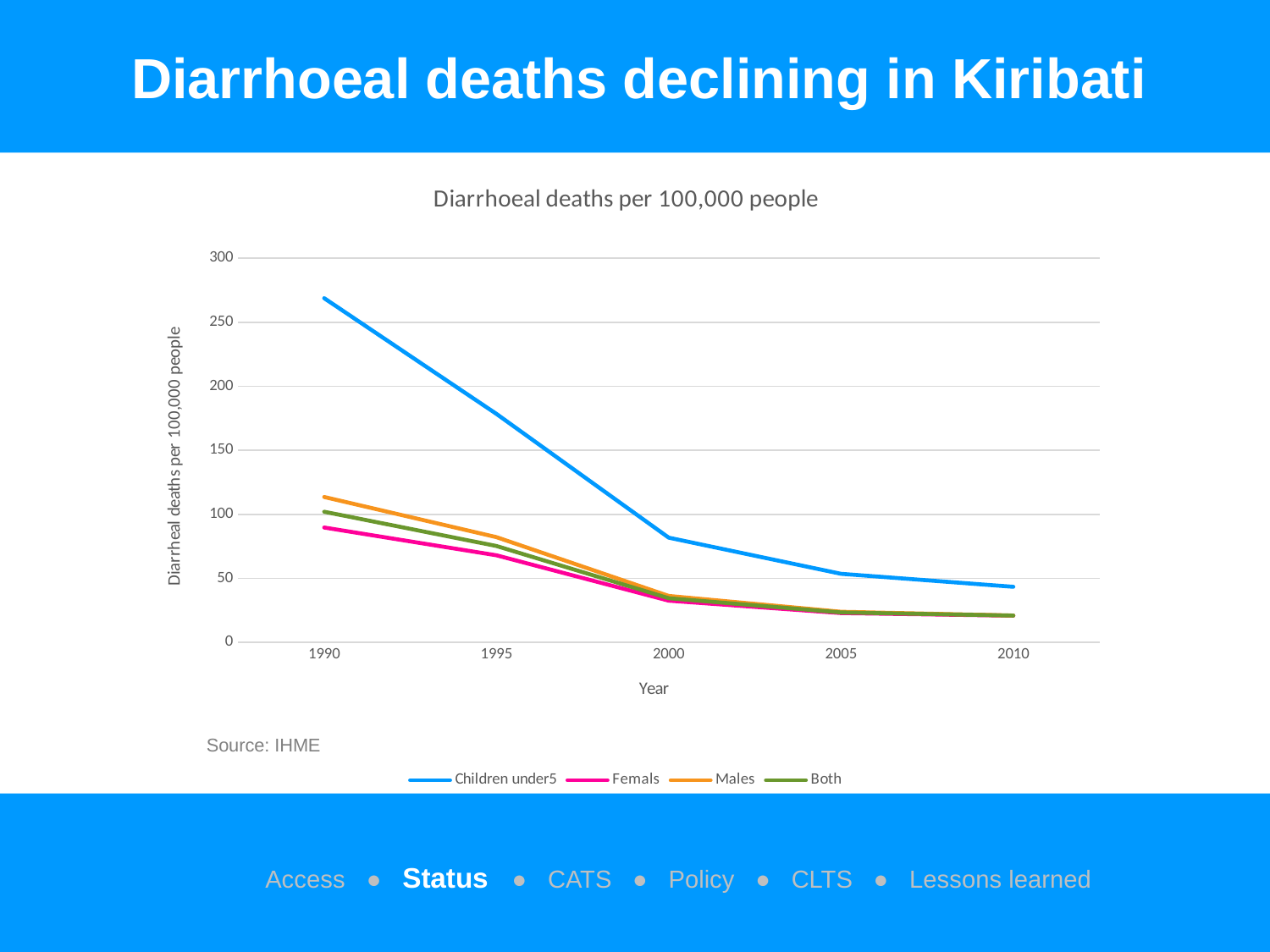

# Diarrhoeal deaths declining in Kiribati

### Chart: Diarrhoeal deaths per 100,000 people

| Category | Children under5 | Femals | Males | Both |
|---|---|---|---|---|
| 1990 | 268.76 | 89.66 | 113.51 | 101.97 |
| 1995 | 178.4 | 67.97 | 82.13 | 75.23 |
| 2000 | 81.72 | 32.53 | 36.25 | 34.43 |
| 2005 | 53.52 | 22.83 | 23.85 | 23.35 |
| 2010 | 43.39 | 20.82 | 20.93 | 20.88 |
Source: IHME

Access   ●   Status   ●   CATS   ●   Policy   ●   CLTS   ●   Lessons learned